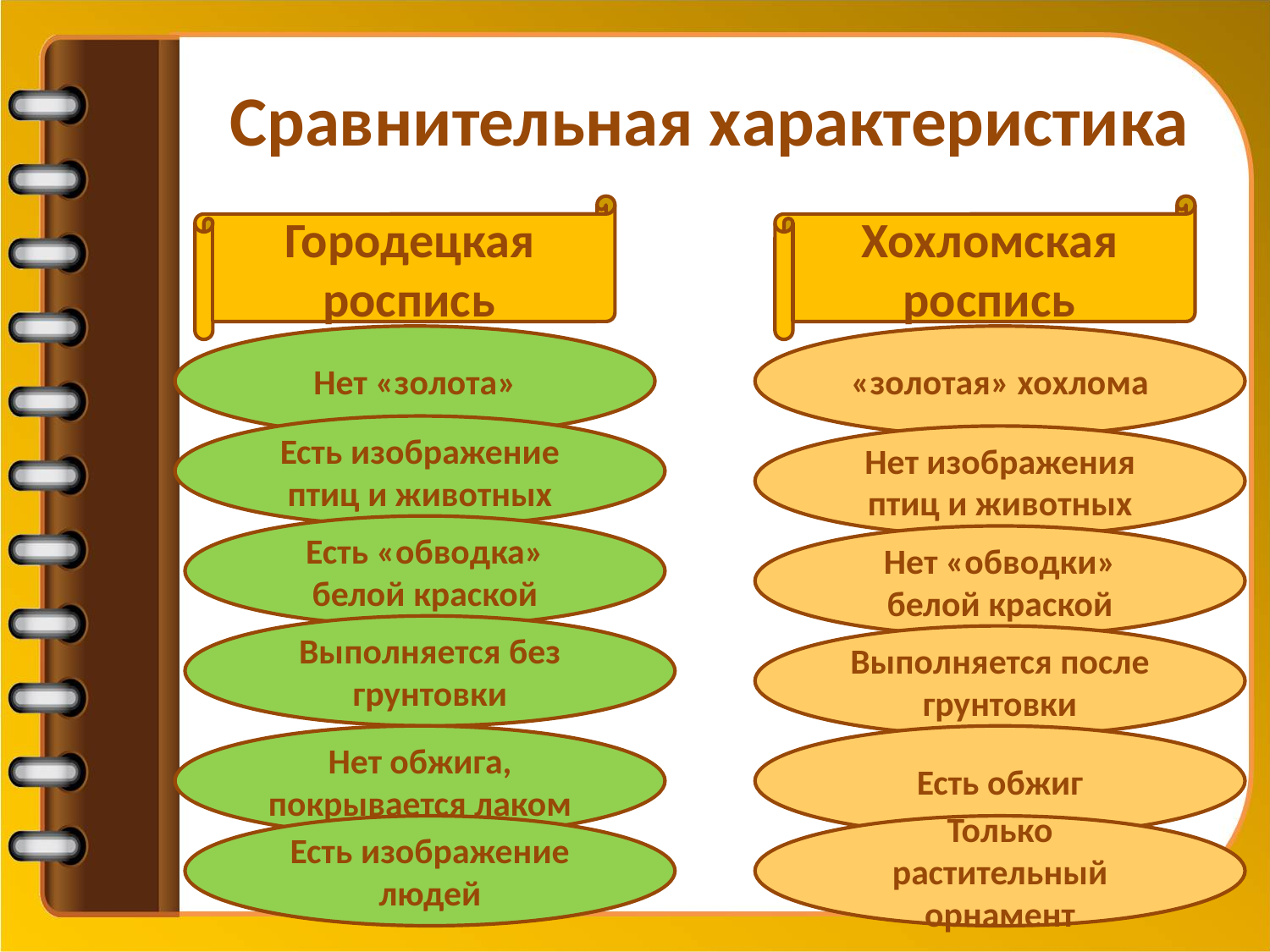

# Сравнительная характеристика
Городецкая роспись
Хохломская роспись
Нет «золота»
«золотая» хохлома
Есть изображение птиц и животных
Нет изображения птиц и животных

Есть «обводка» белой краской
Нет «обводки» белой краской
Выполняется без грунтовки
Выполняется после грунтовки
Нет обжига, покрывается лаком
Есть обжиг
Есть изображение людей
Только растительный орнамент